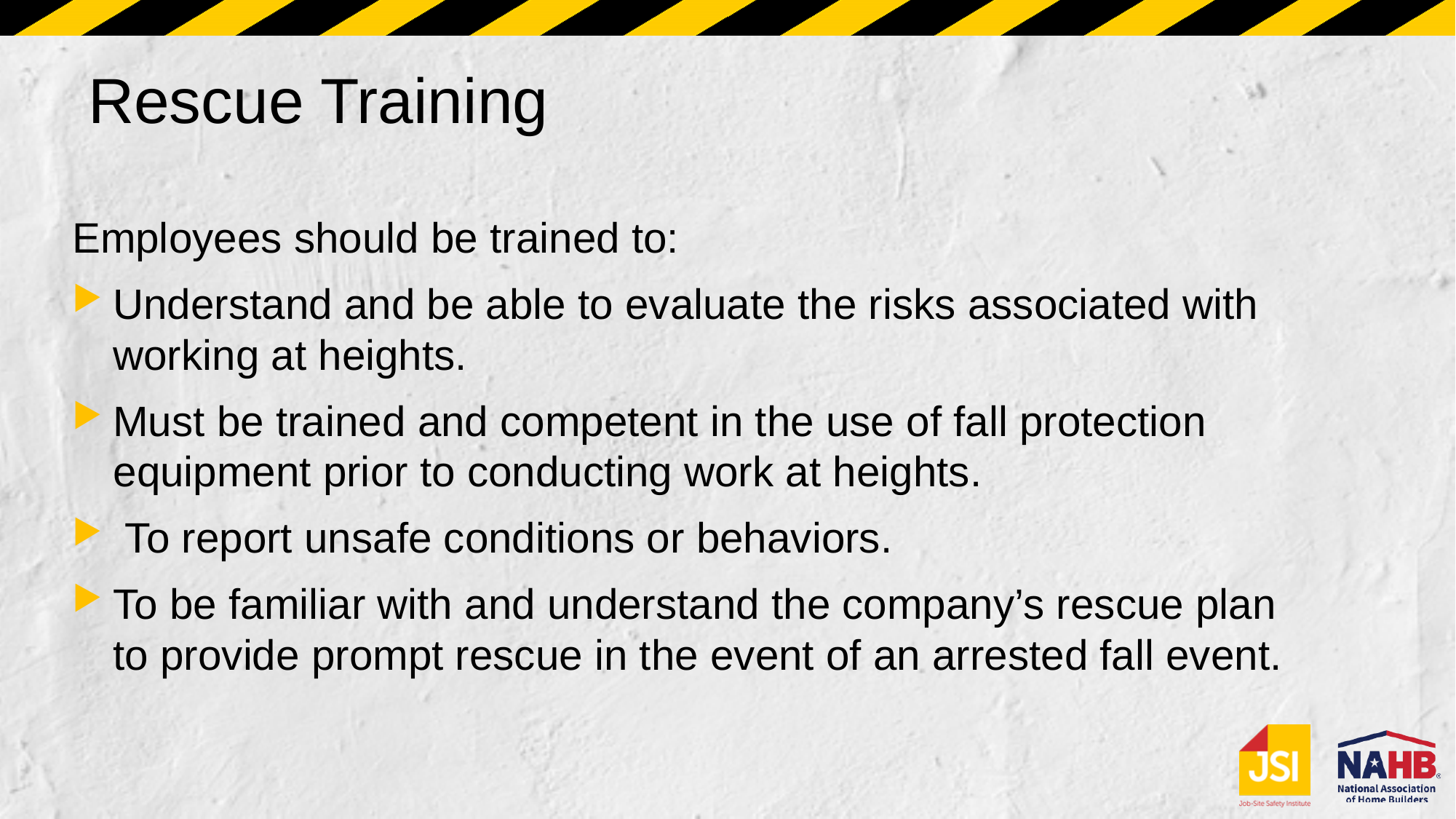

# Rescue Training
Employees should be trained to:
Understand and be able to evaluate the risks associated with working at heights.
Must be trained and competent in the use of fall protection equipment prior to conducting work at heights.
 To report unsafe conditions or behaviors.
To be familiar with and understand the company’s rescue plan to provide prompt rescue in the event of an arrested fall event.